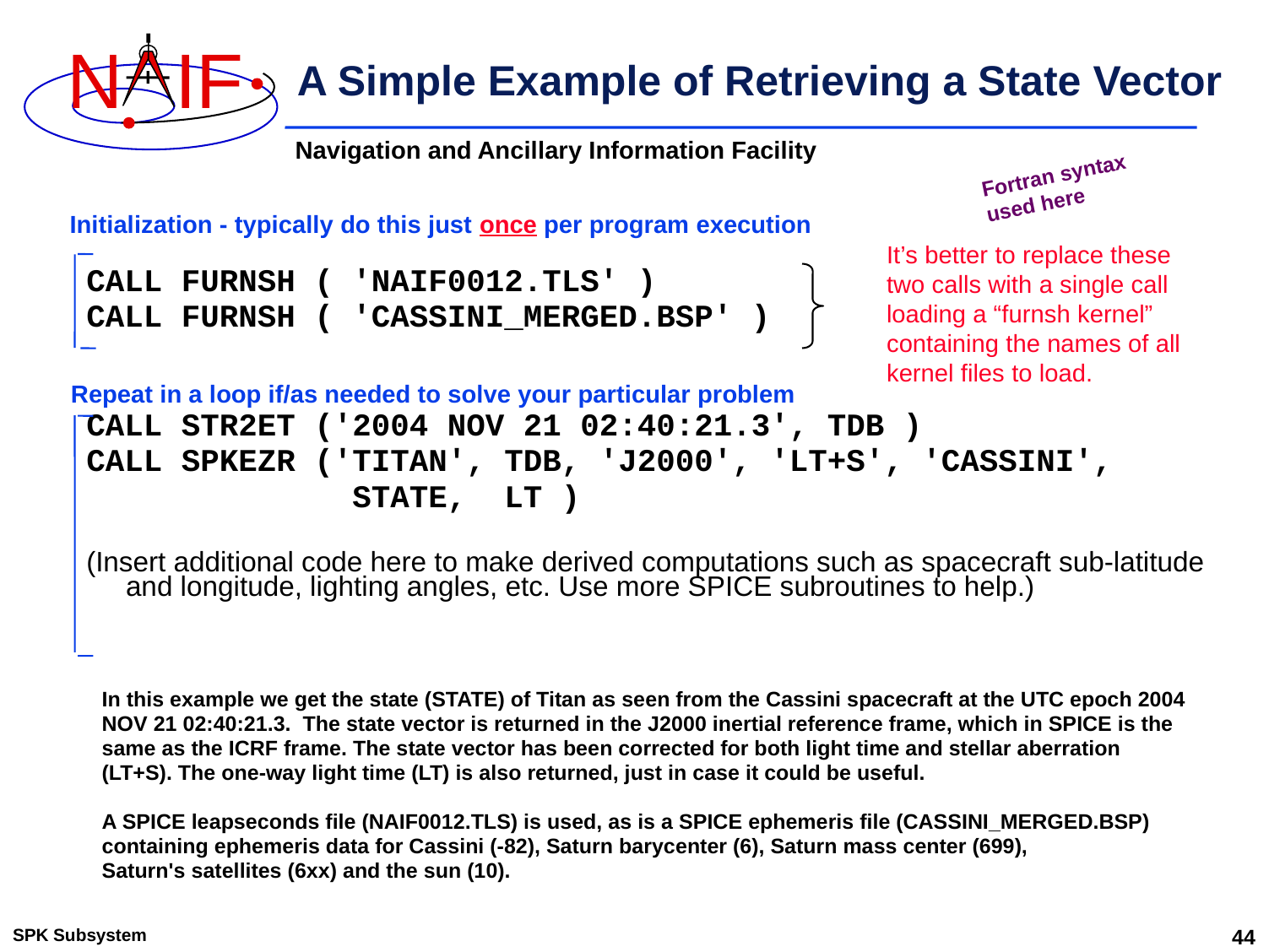

# A Simple Example of Retrieving a State Vector
Fortran syntax used here
Initialization - typically do this just once per program execution
It’s better to replace these two calls with a single call loading a “furnsh kernel” containing the names of all kernel files to load.

CALL FURNSH ( 'NAIF0012.TLS' )
CALL FURNSH ( 'CASSINI_MERGED.BSP' )

CALL STR2ET ('2004 NOV 21 02:40:21.3', TDB )
CALL SPKEZR ('TITAN', TDB, 'J2000', 'LT+S', 'CASSINI',
              STATE,  LT )

(Insert additional code here to make derived computations such as spacecraft sub-latitude and longitude, lighting angles, etc. Use more SPICE subroutines to help.)

Repeat in a loop if/as needed to solve your particular problem

In this example we get the state (STATE) of Titan as seen from the Cassini spacecraft at the UTC epoch 2004 NOV 21 02:40:21.3.  The state vector is returned in the J2000 inertial reference frame, which in SPICE is the same as the ICRF frame. The state vector has been corrected for both light time and stellar aberration (LT+S). The one-way light time (LT) is also returned, just in case it could be useful.

A SPICE leapseconds file (NAIF0012.TLS) is used, as is a SPICE ephemeris file (CASSINI_MERGED.BSP)
containing ephemeris data for Cassini (-82), Saturn barycenter (6), Saturn mass center (699),
Saturn's satellites (6xx) and the sun (10).
SPK Subsystem
44